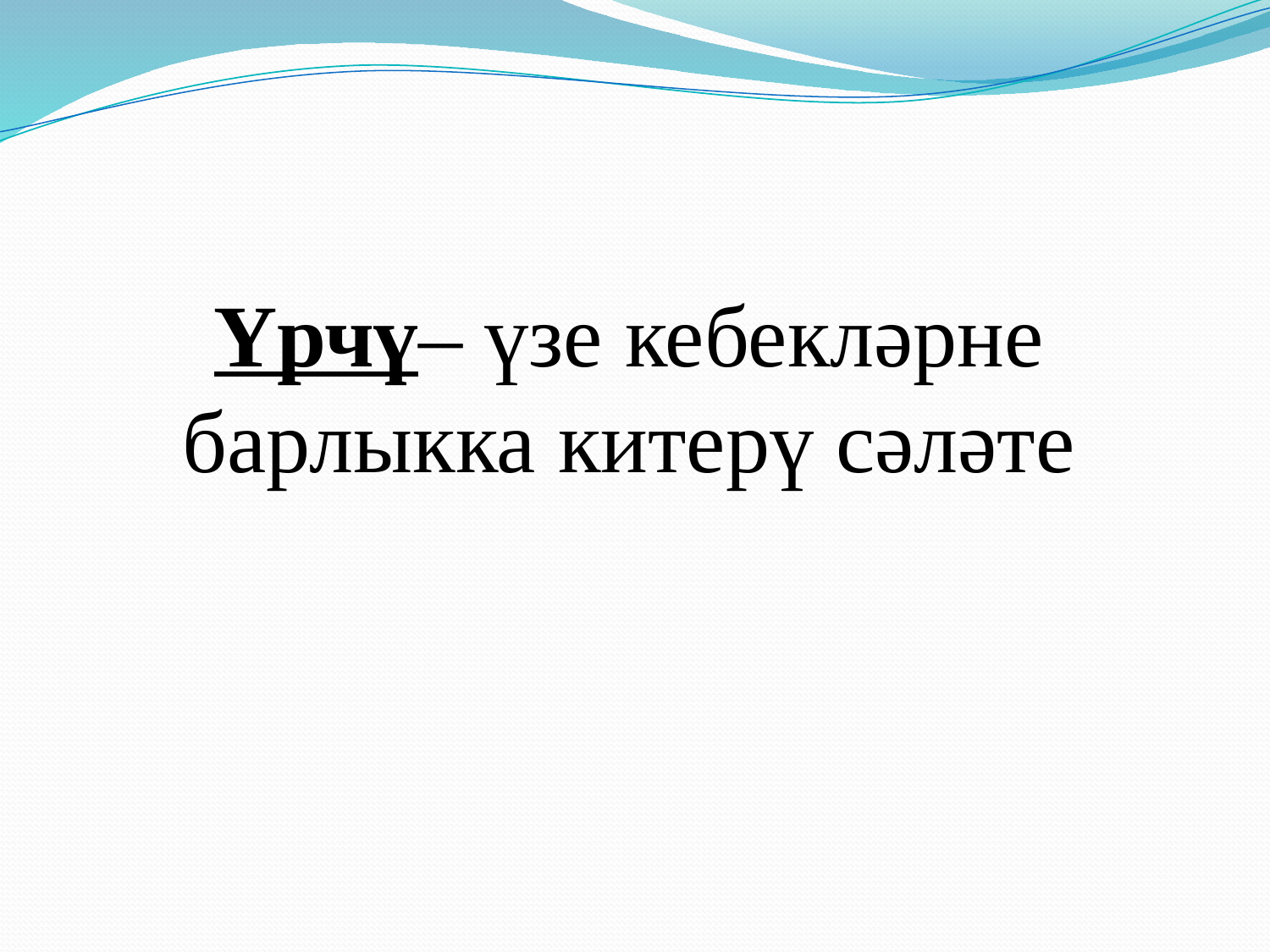

# Үрчү– үзе кебекләрне барлыкка китерү сәләте